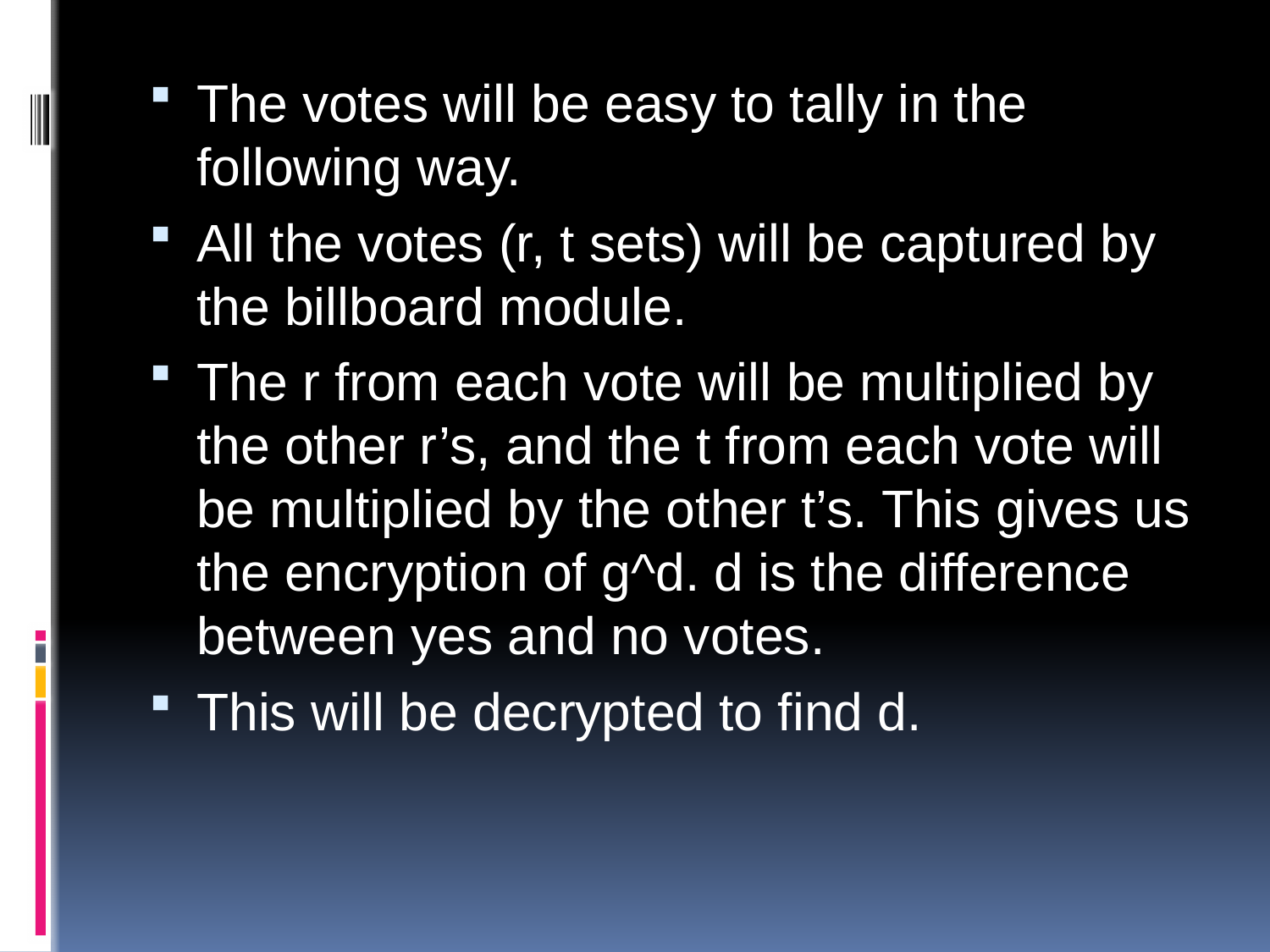

The votes will be easy to tally in the following way.
All the votes (r, t sets) will be captured by the billboard module.
The r from each vote will be multiplied by the other r’s, and the t from each vote will be multiplied by the other t’s. This gives us the encryption of g^d. d is the difference between yes and no votes.
This will be decrypted to find d.